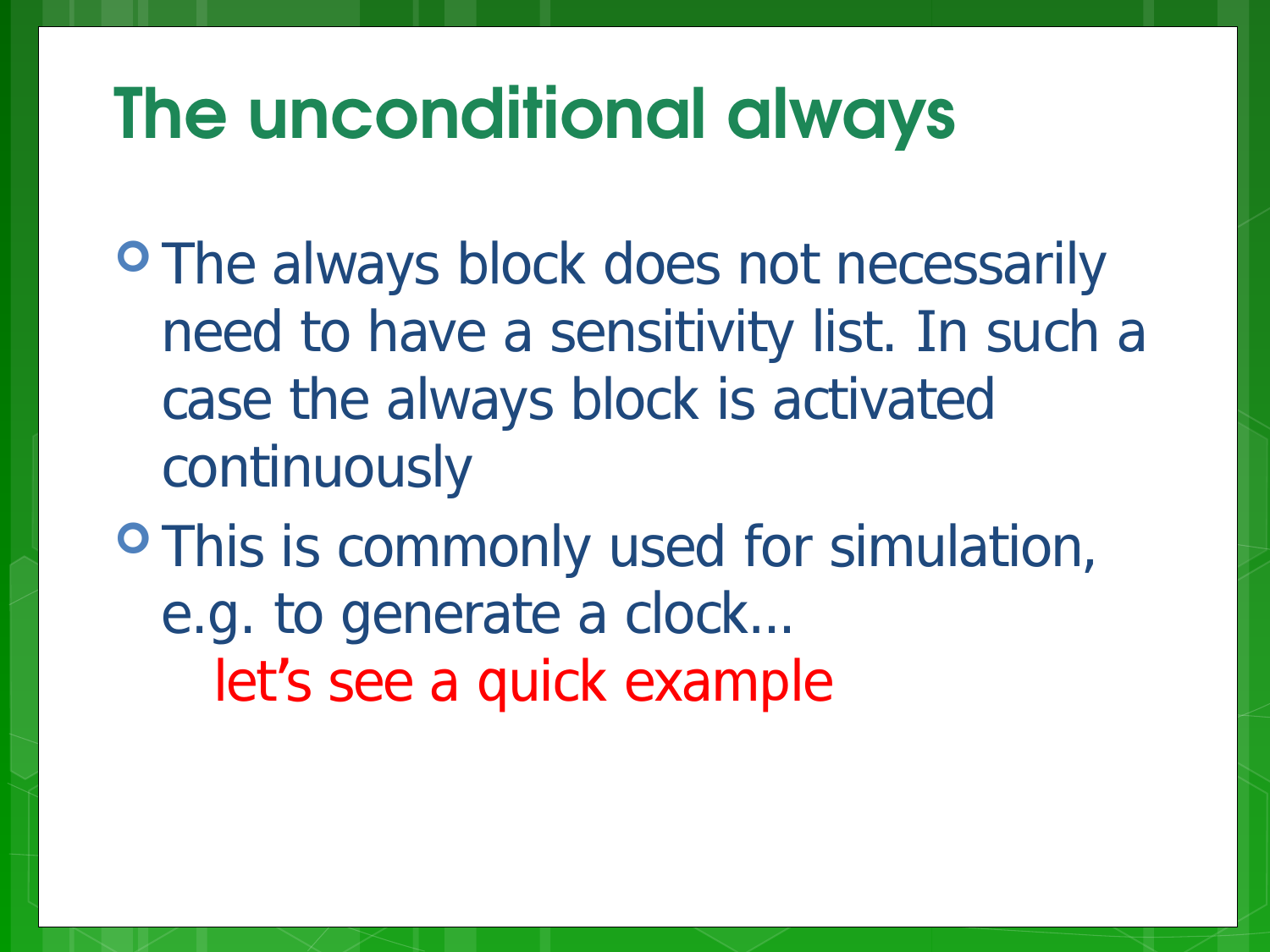

# The unconditional always
The always block does not necessarily need to have a sensitivity list. In such a case the always block is activated continuously
This is commonly used for simulation, e.g. to generate a clock…
   let’s see a quick example